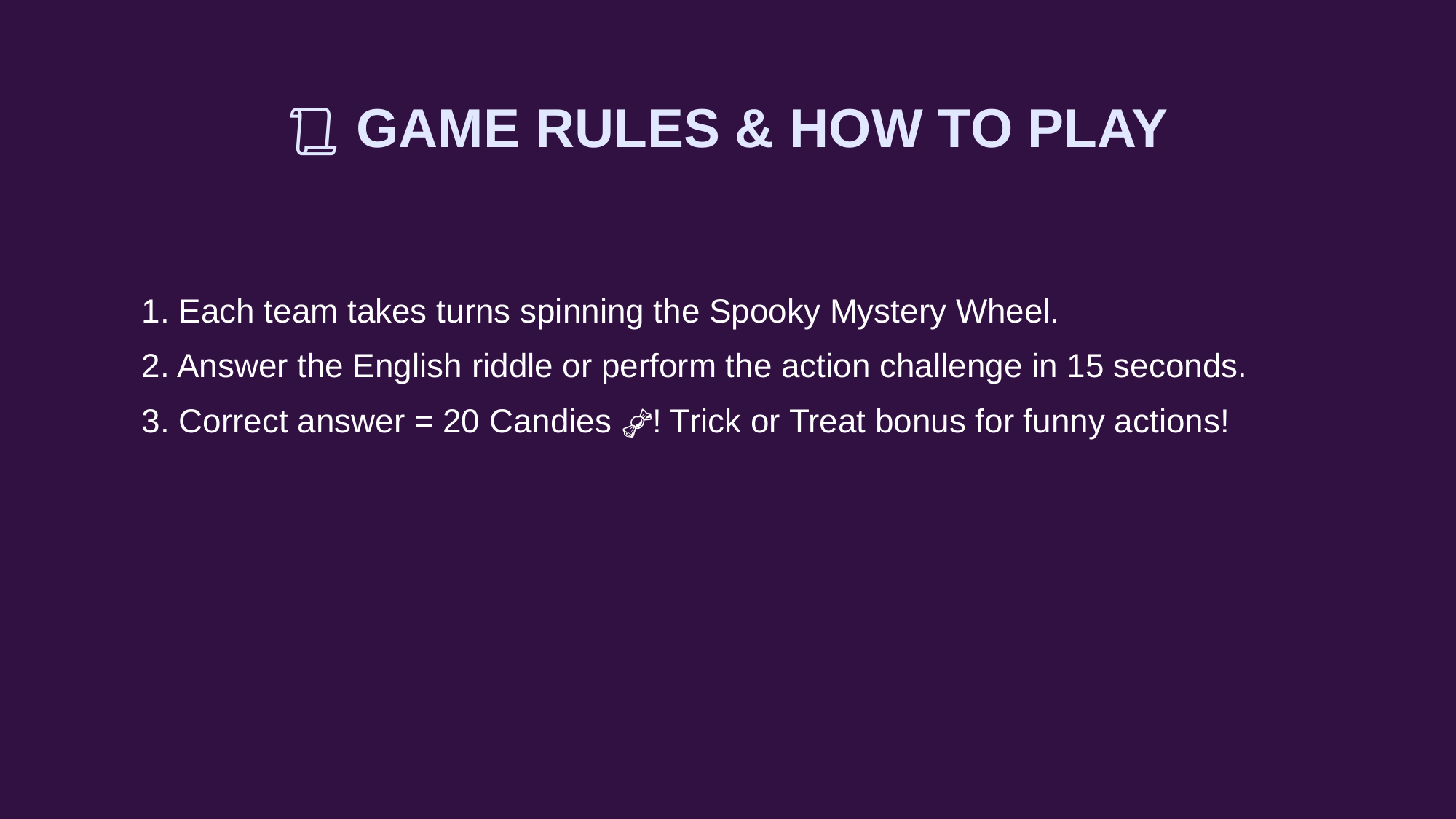

📜 GAME RULES & HOW TO PLAY
1. Each team takes turns spinning the Spooky Mystery Wheel.
2. Answer the English riddle or perform the action challenge in 15 seconds.
3. Correct answer = 20 Candies 🍬! Trick or Treat bonus for funny actions!